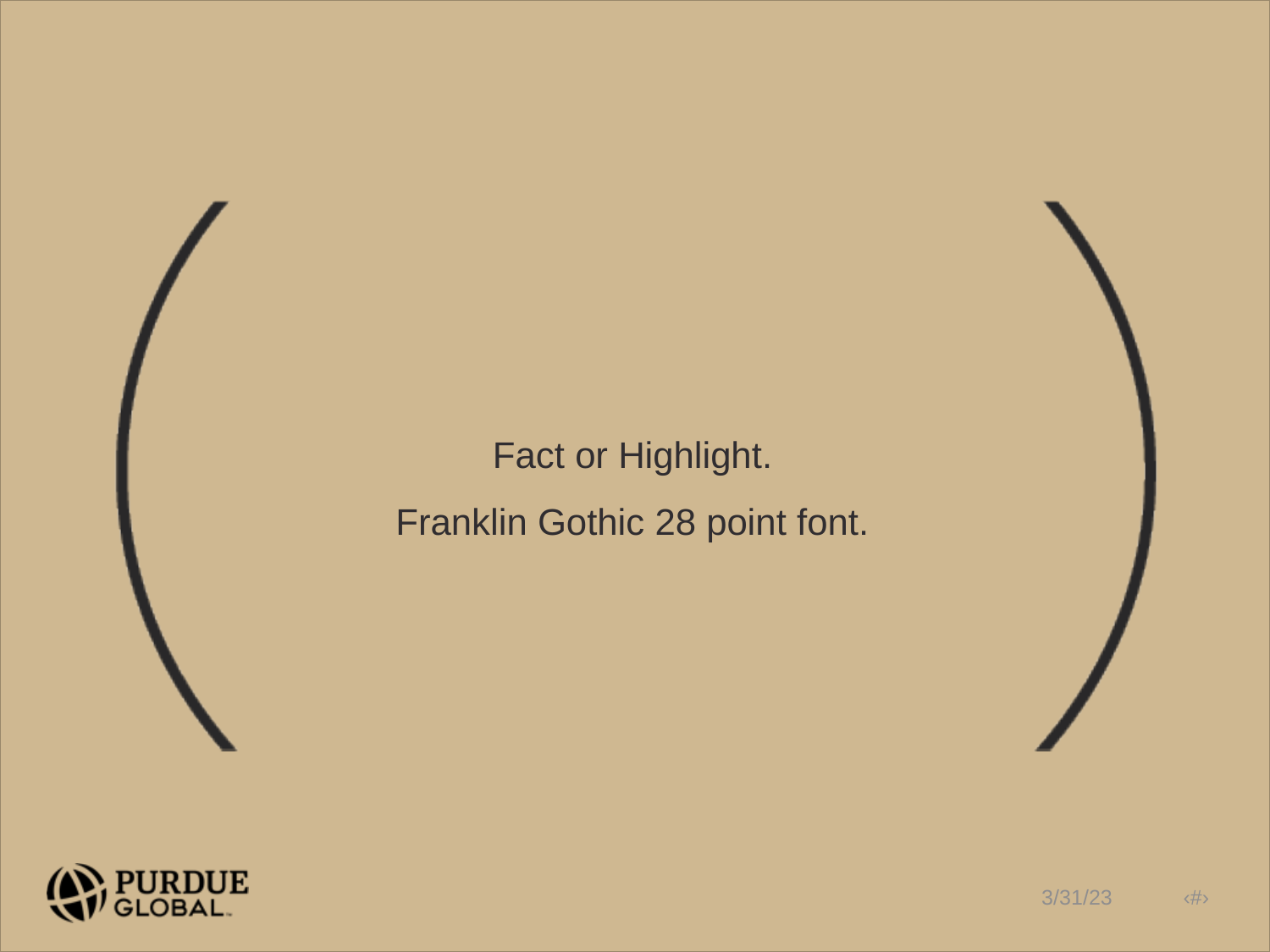

Fact or Highlight.
Franklin Gothic 28 point font.
3/31/23            ‹#›